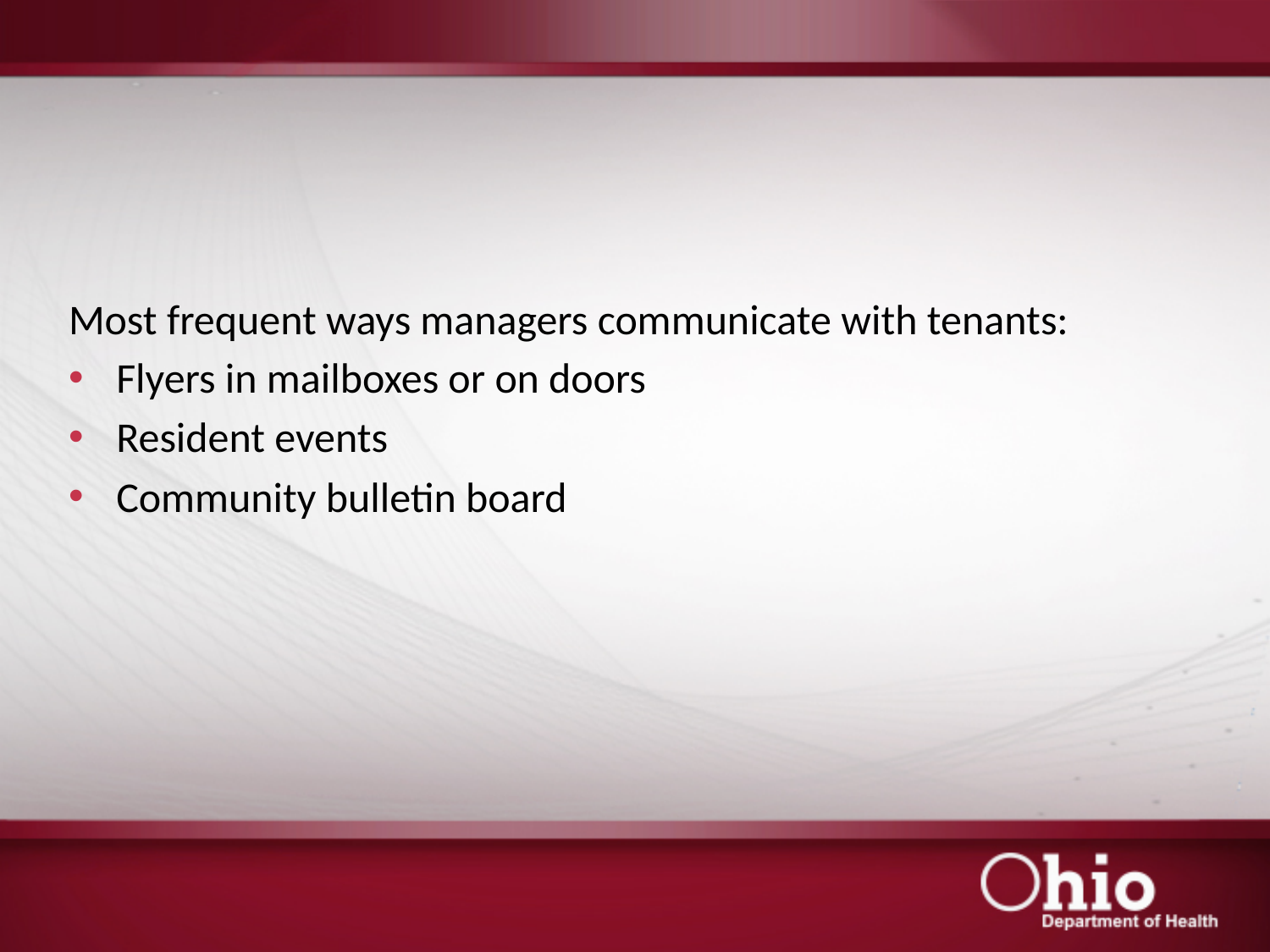

#
Most frequent ways managers communicate with tenants:
Flyers in mailboxes or on doors
Resident events
Community bulletin board